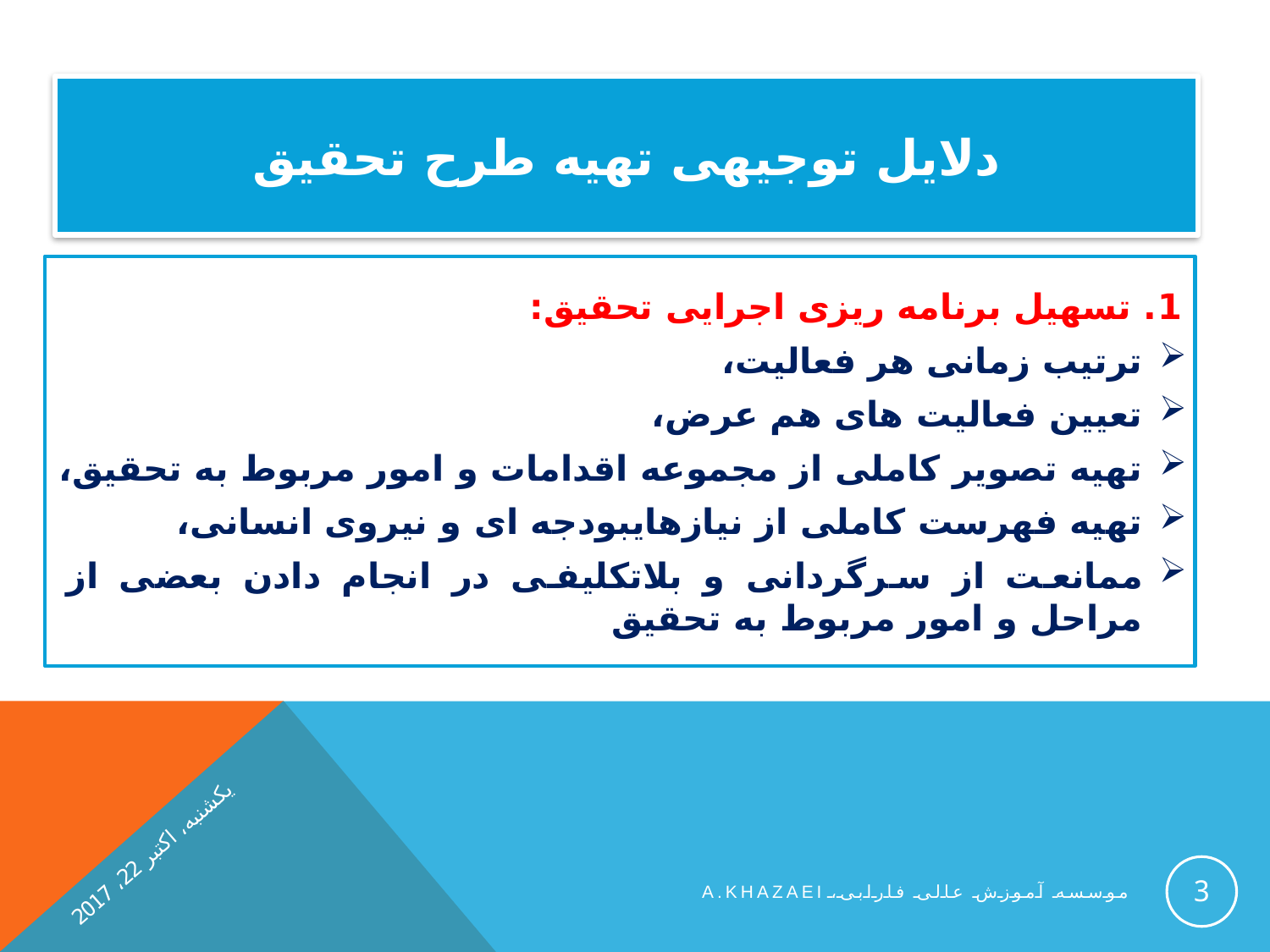

# دلایل توجیهی تهیه طرح تحقیق
1. تسهیل برنامه ریزی اجرایی تحقیق:
ترتیب زمانی هر فعالیت،
تعیین فعالیت های هم عرض،
تهیه تصویر کاملی از مجموعه اقدامات و امور مربوط به تحقیق،
تهیه فهرست کاملی از نیازهایبودجه ای و نیروی انسانی،
ممانعت از سرگردانی و بلاتکلیفی در انجام دادن بعضی از مراحل و امور مربوط به تحقیق
يکشنبه، اکتبر 22، 2017
3
موسسه آموزش عالی فارابی، A.KHAZAEI